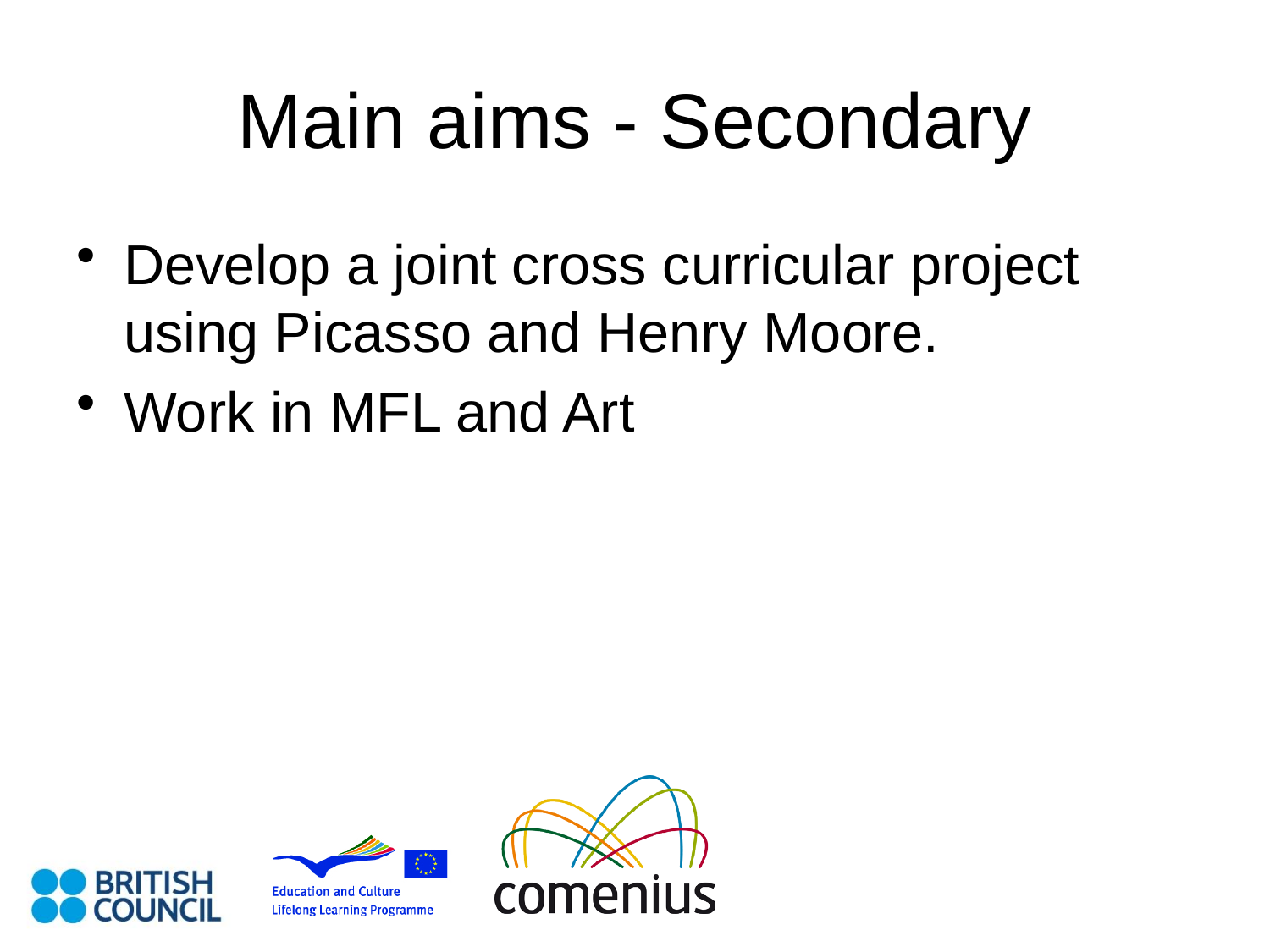

# Main aims - Secondary
Develop a joint cross curricular project using Picasso and Henry Moore.
Work in MFL and Art